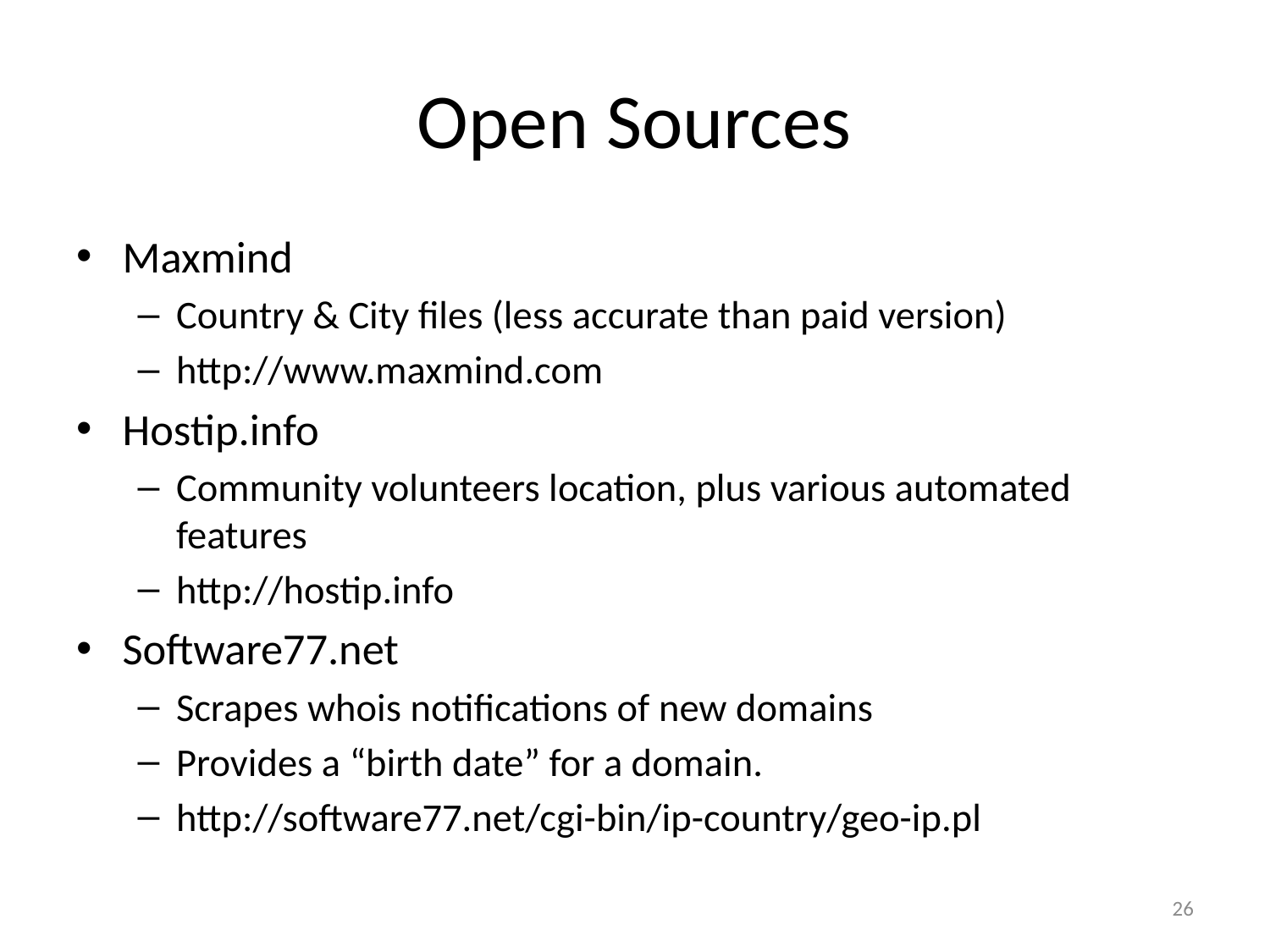

# Open Sources
Maxmind
Country & City files (less accurate than paid version)
http://www.maxmind.com
Hostip.info
Community volunteers location, plus various automated features
http://hostip.info
Software77.net
Scrapes whois notifications of new domains
Provides a “birth date” for a domain.
http://software77.net/cgi-bin/ip-country/geo-ip.pl

26